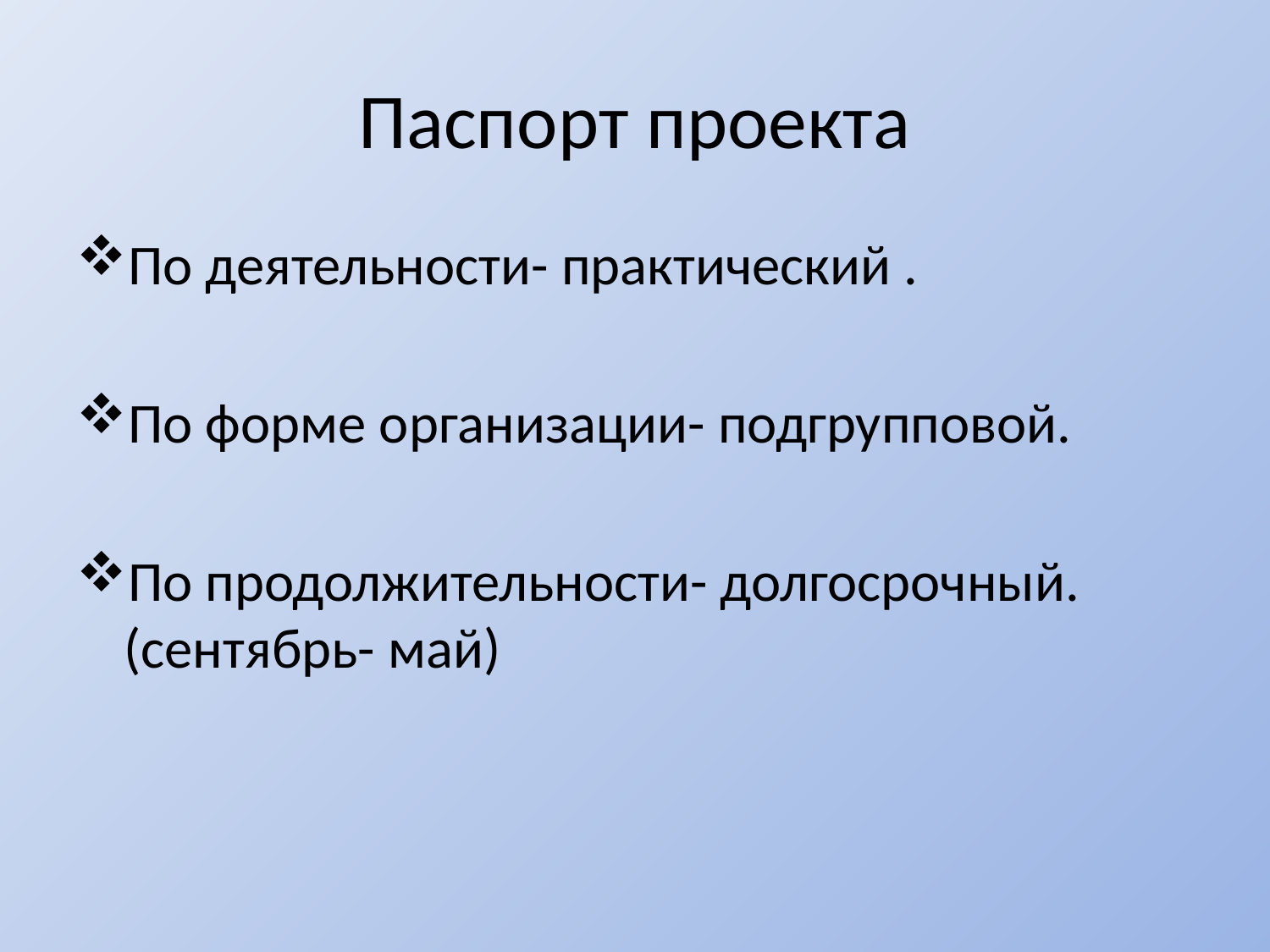

# Паспорт проекта
По деятельности- практический .

По форме организации- подгрупповой.

По продолжительности- долгосрочный.(сентябрь- май)